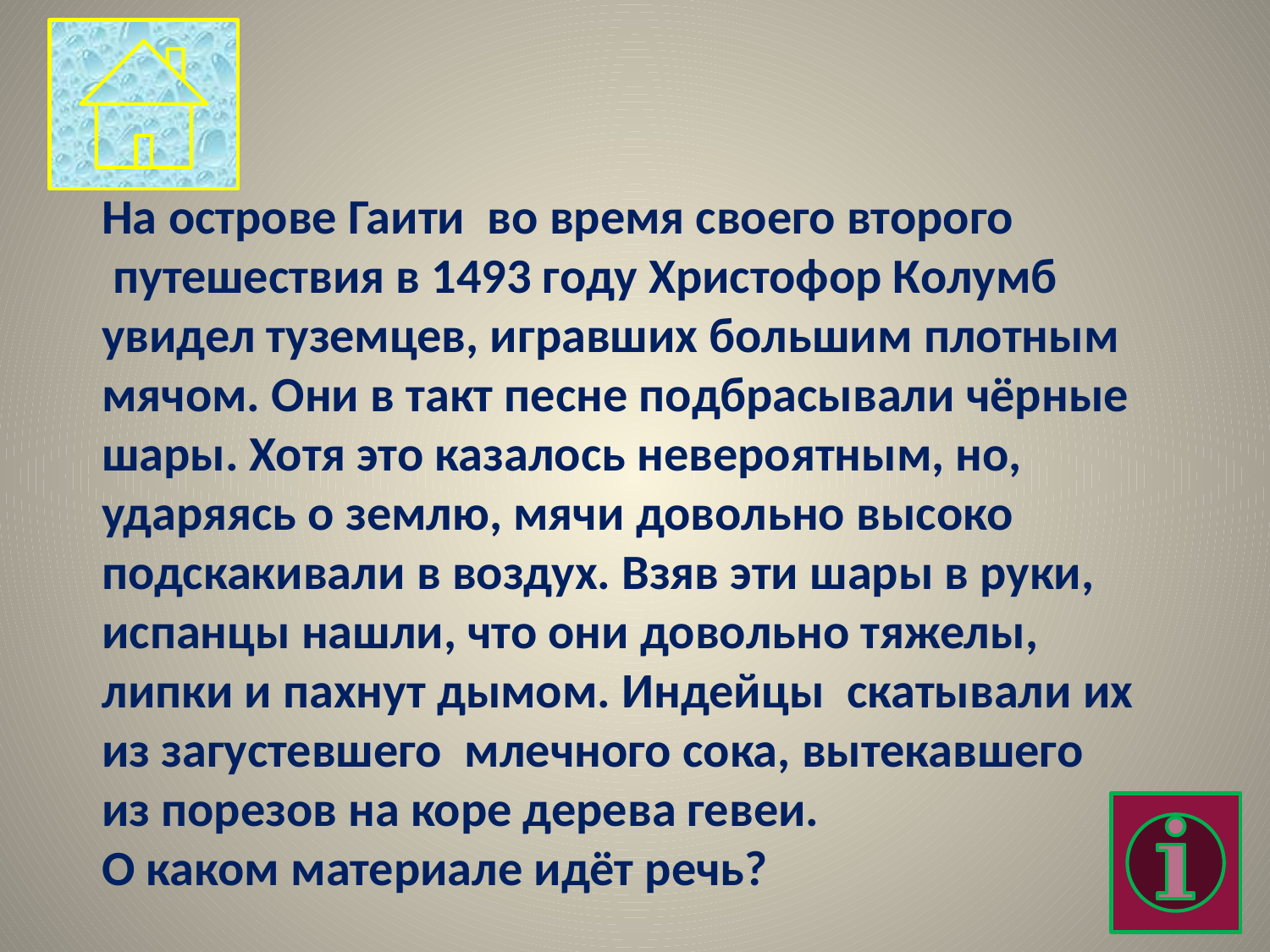

На острове Гаити  во время своего второго
 путешествия в 1493 году Христофор Колумб увидел туземцев, игравших большим плотным мячом. Они в такт песне подбрасывали чёрные шары. Хотя это казалось невероятным, но, ударяясь о землю, мячи довольно высоко подскакивали в воздух. Взяв эти шары в руки, испанцы нашли, что они довольно тяжелы,  липки и пахнут дымом. Индейцы  скатывали их из загустевшего  млечного сока, вытекавшего из порезов на коре дерева гевеи.
О каком материале идёт речь?